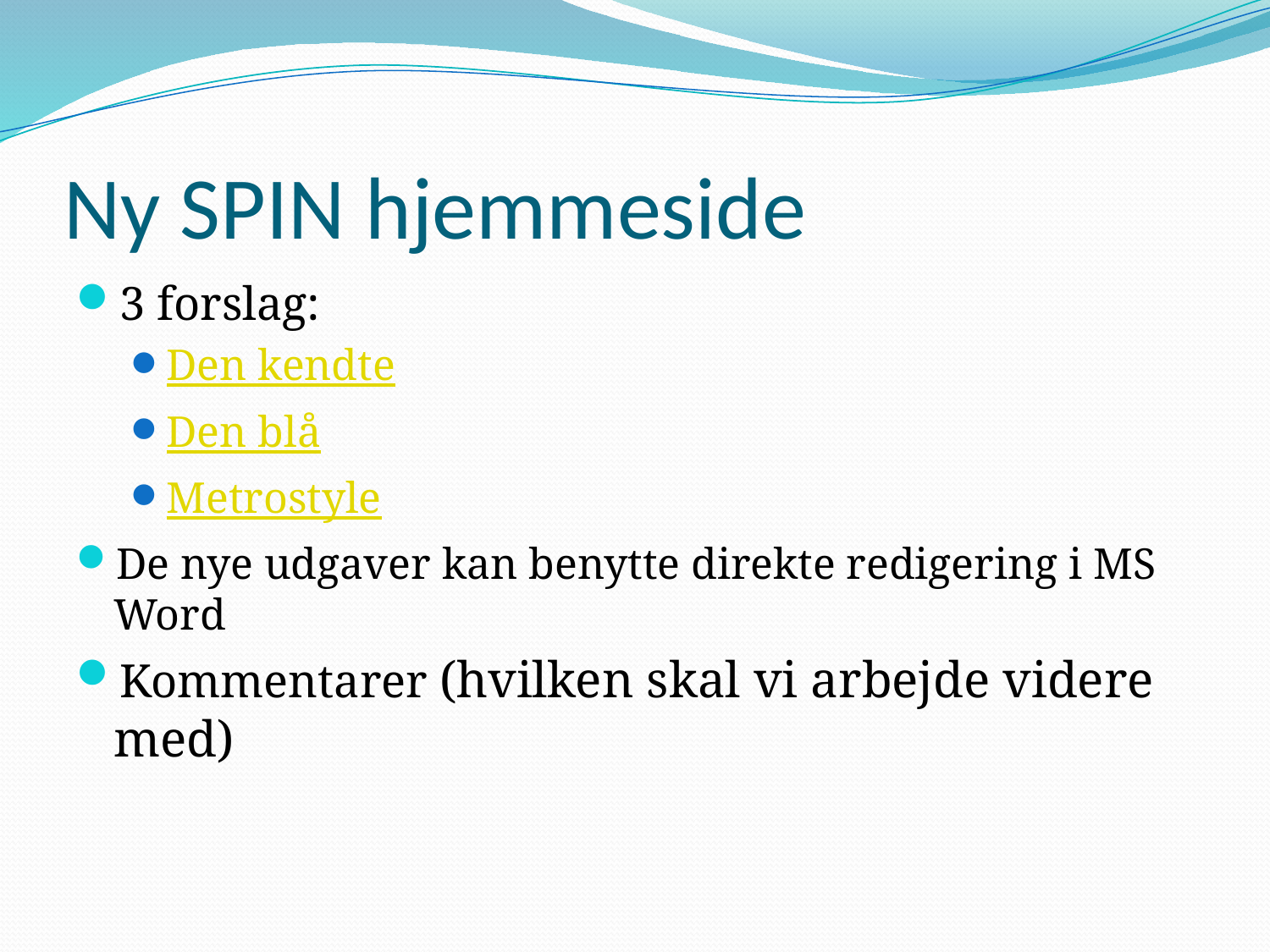

# Ny SPIN hjemmeside
3 forslag:
Den kendte
Den blå
Metrostyle
De nye udgaver kan benytte direkte redigering i MS Word
Kommentarer (hvilken skal vi arbejde videre med)